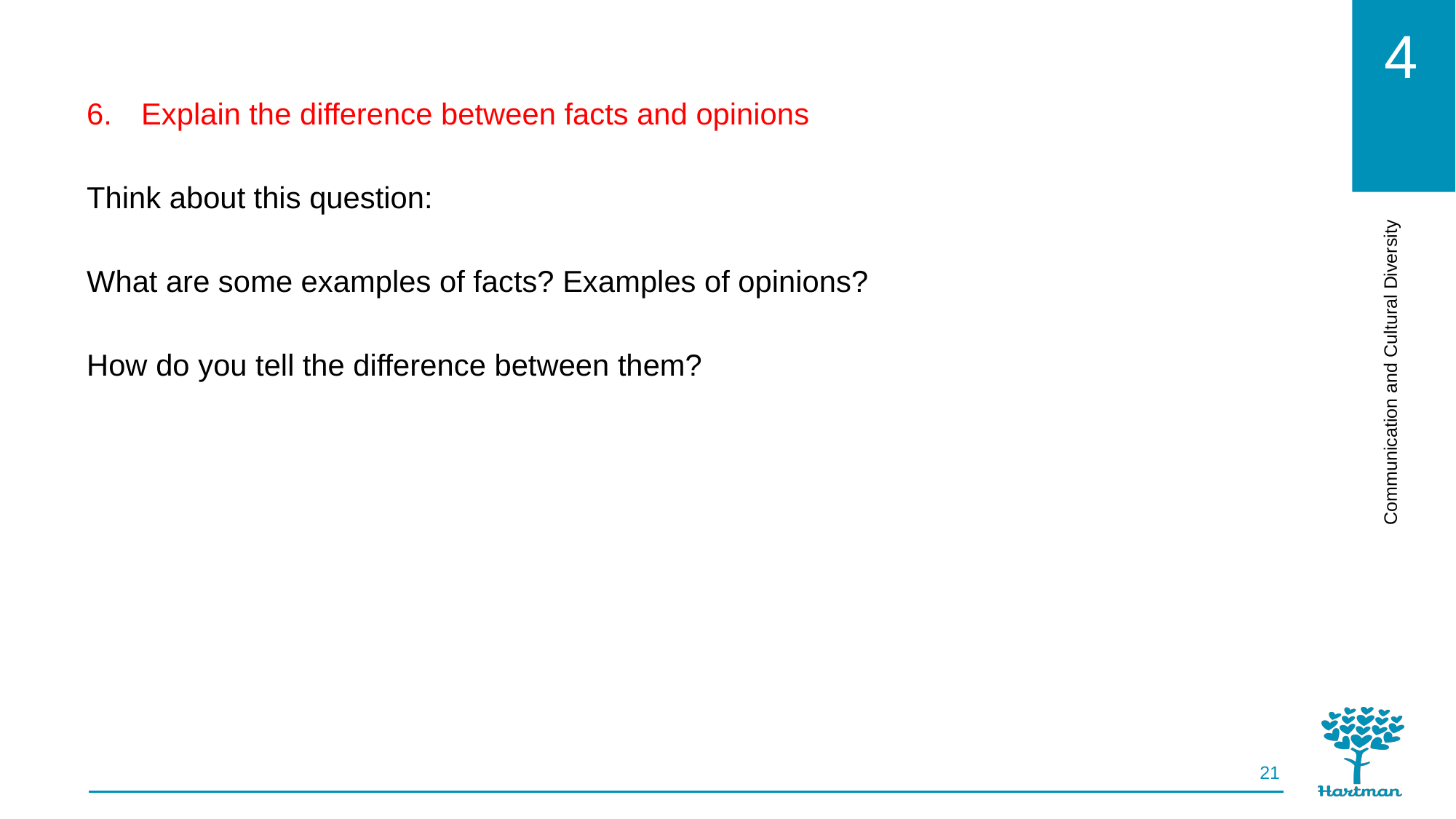

Explain the difference between facts and opinions

Think about this question:

What are some examples of facts? Examples of opinions?

How do you tell the difference between them?

21